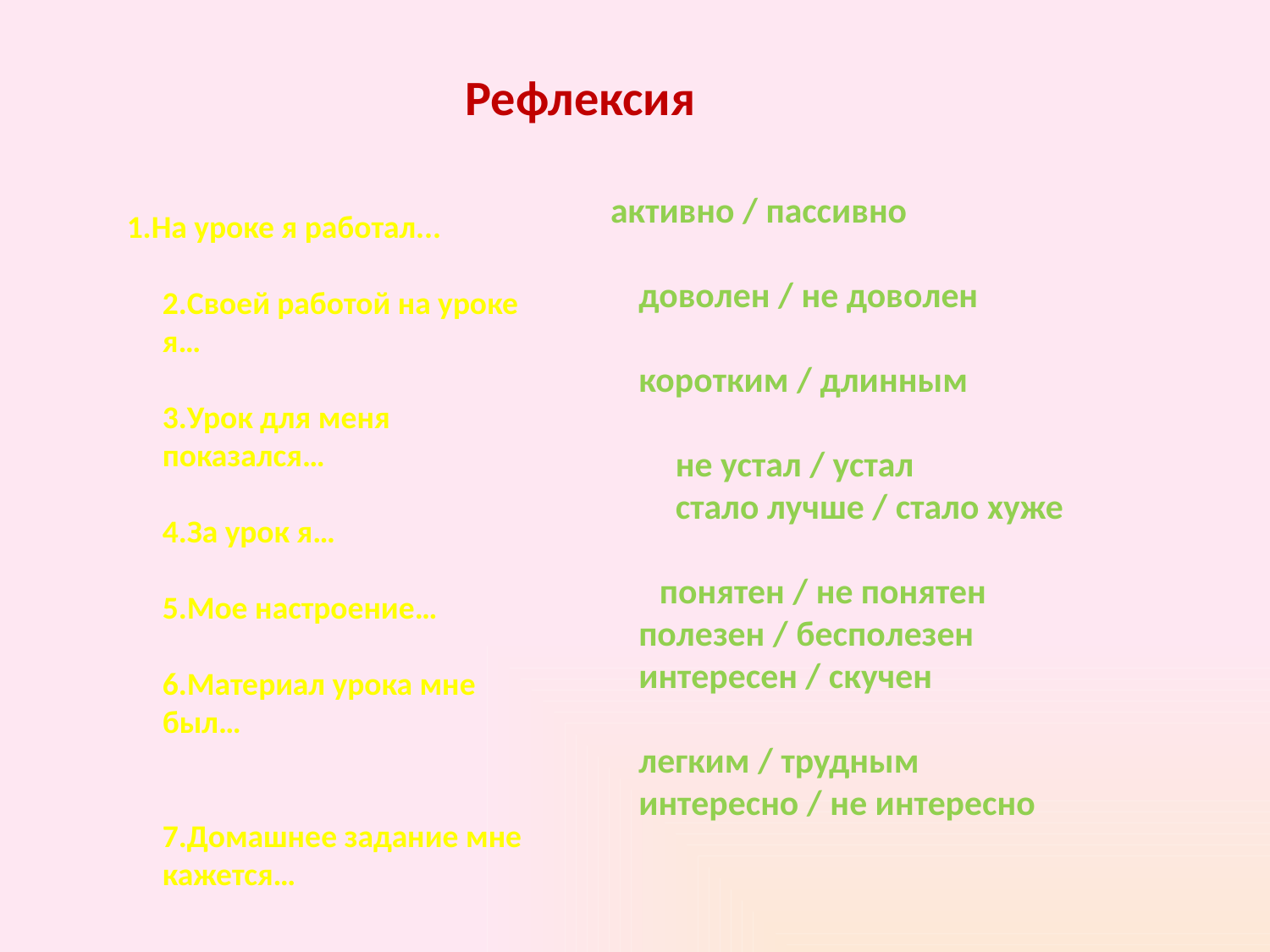

Рефлексия
 активно / пассивно
доволен / не доволен
коротким / длинным

         не устал / устал
         стало лучше / стало хуже

       понятен / не понятен
полезен / бесполезен
интересен / скучен
легким / трудным
интересно / не интересно
1.На уроке я работал...
2.Своей работой на уроке я…
3.Урок для меня показался…
4.За урок я…
5.Мое настроение…
6.Материал урока мне был…

7.Домашнее задание мне кажется…